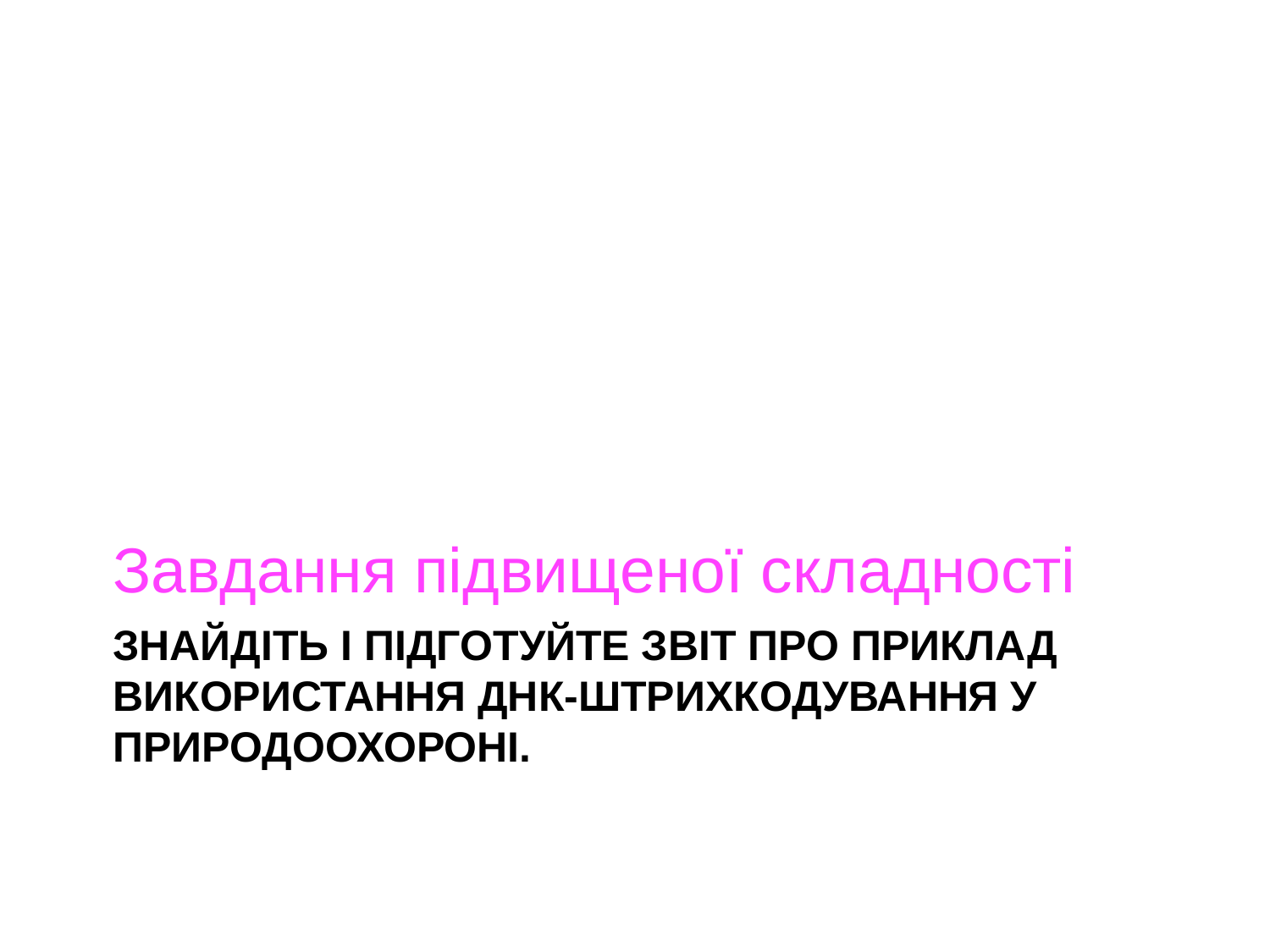

Завдання підвищеної складності
# Знайдіть і підготуйте звіт про приклад використання ДНК-штрихкодування у природоохороні.